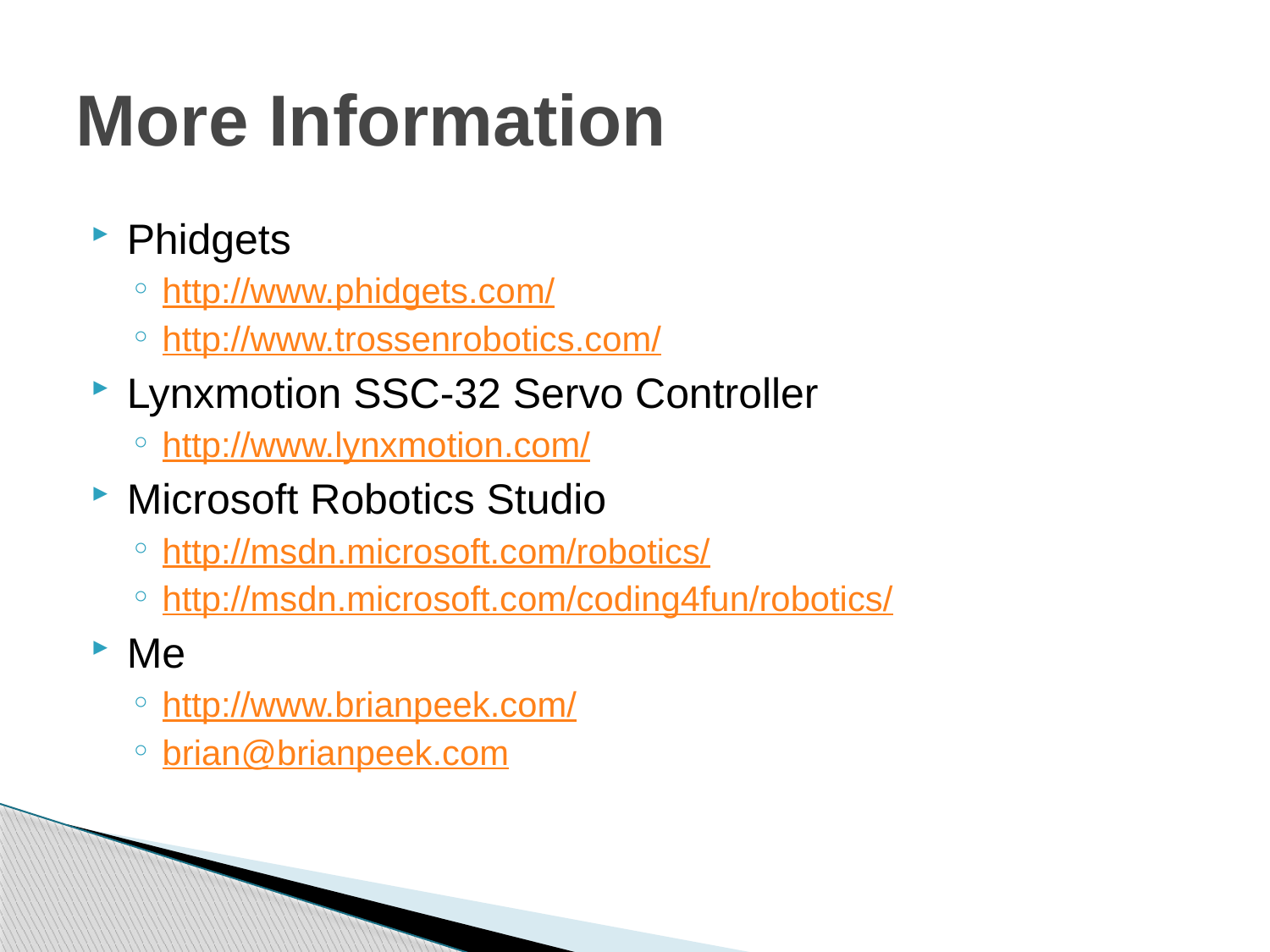

# More Information
Phidgets
http://www.phidgets.com/
http://www.trossenrobotics.com/
Lynxmotion SSC-32 Servo Controller
http://www.lynxmotion.com/
Microsoft Robotics Studio
http://msdn.microsoft.com/robotics/
http://msdn.microsoft.com/coding4fun/robotics/
Me
http://www.brianpeek.com/
brian@brianpeek.com